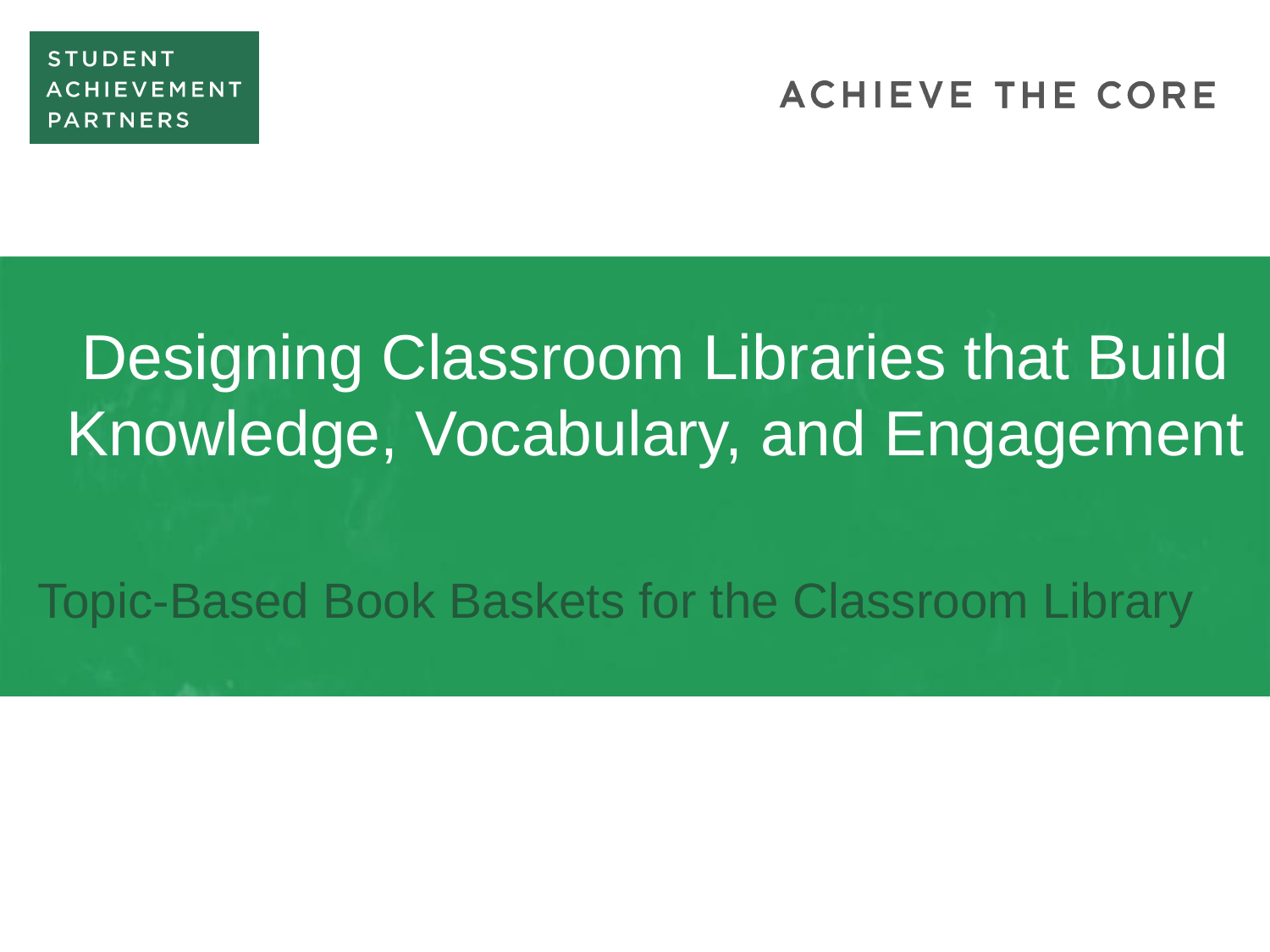

# Designing Classroom Libraries that Build Knowledge, Vocabulary, and Engagement
Topic-Based Book Baskets for the Classroom Library